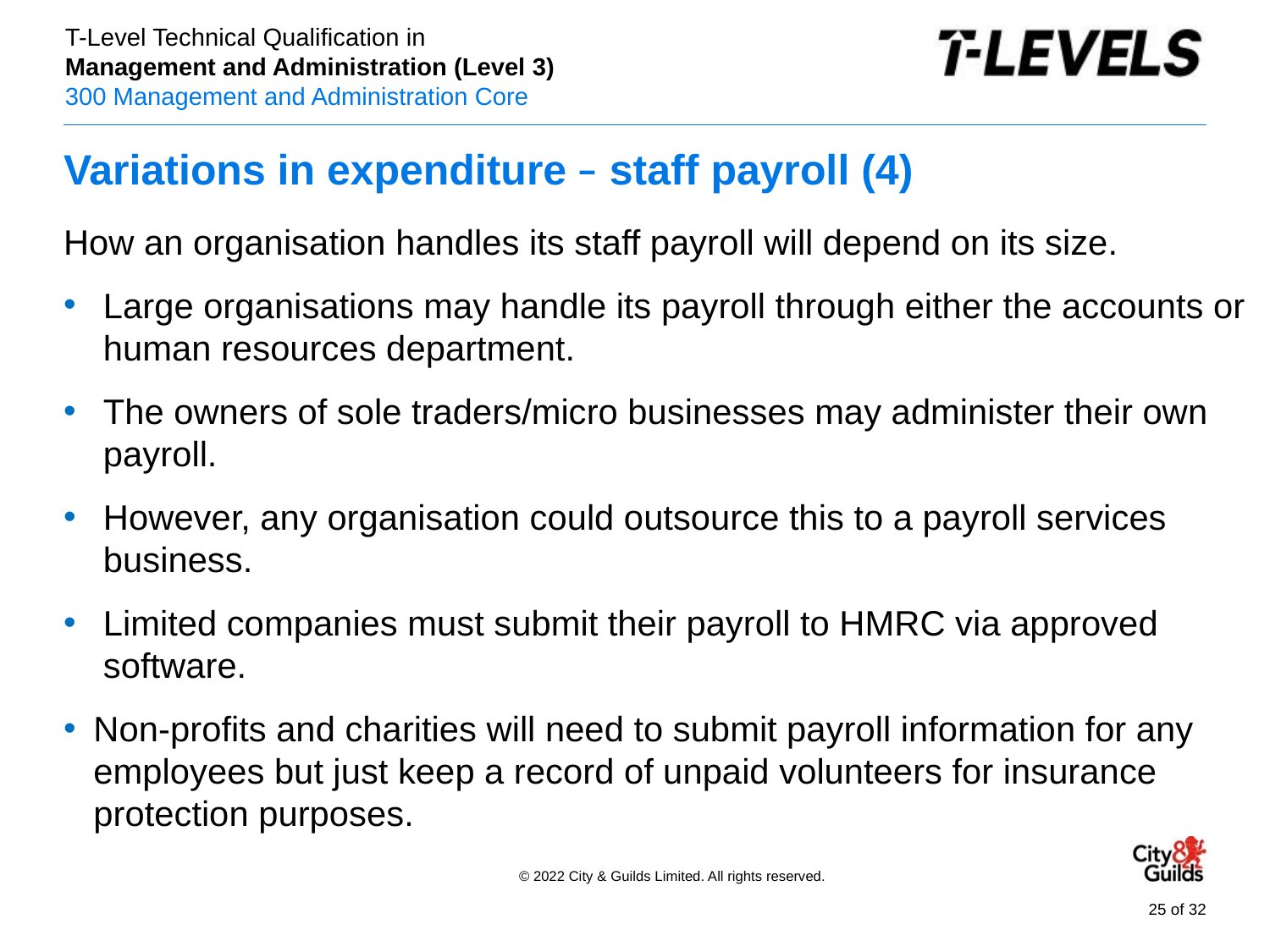

# Variations in expenditure – staff payroll (4)
How an organisation handles its staff payroll will depend on its size.
Large organisations may handle its payroll through either the accounts or human resources department.
The owners of sole traders/micro businesses may administer their own payroll.
However, any organisation could outsource this to a payroll services business.
Limited companies must submit their payroll to HMRC via approved software.
Non-profits and charities will need to submit payroll information for any employees but just keep a record of unpaid volunteers for insurance protection purposes.